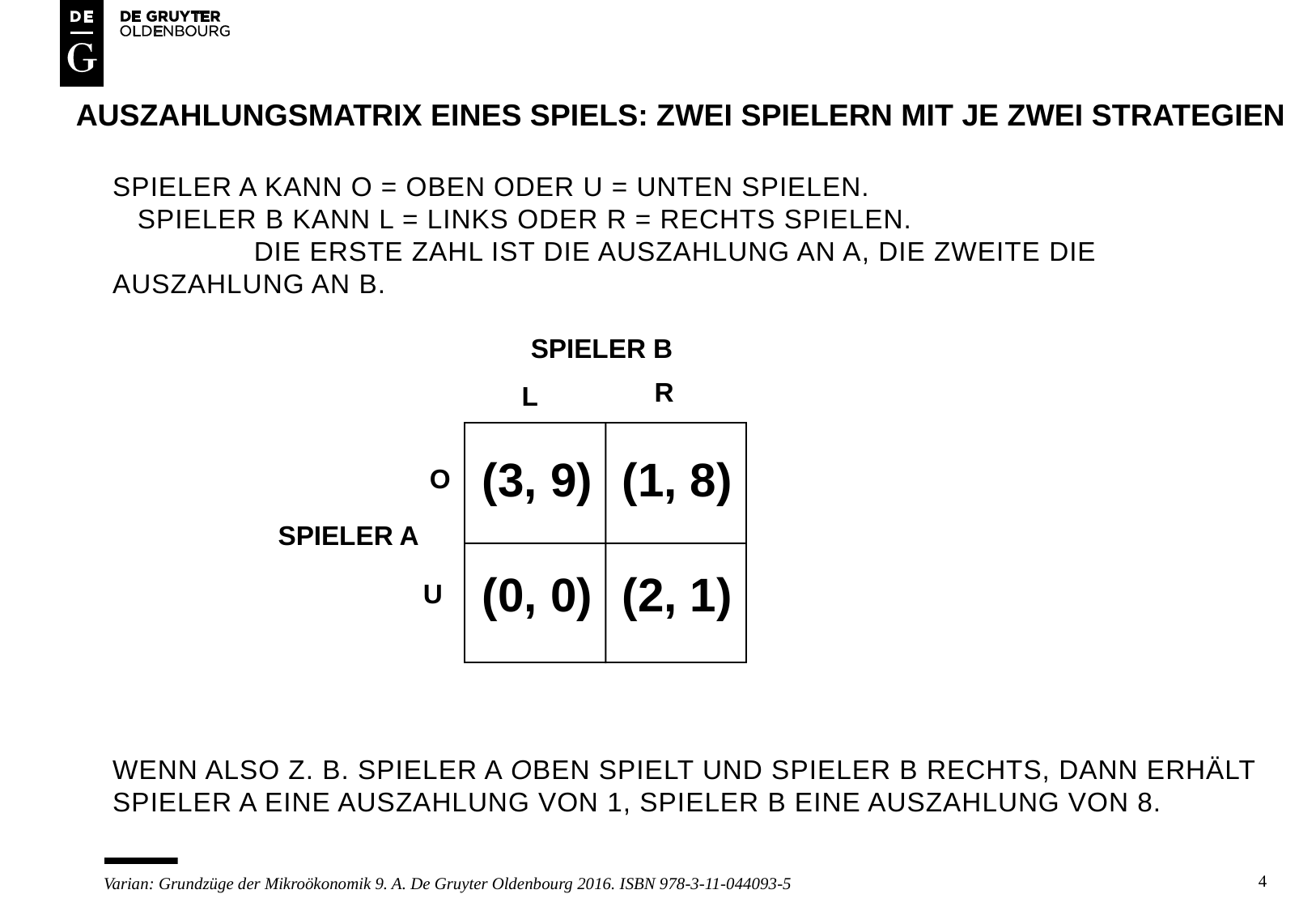

# Auszahlungsmatrix eines spiels: zwei spielern mit je zwei strategien
Spieler a kann O = oben oder U = unten spielen.                                                   Spieler B kann L = links oder R = Rechts spielen.                                                            Die erste zahl ist die auszahlung an a, die zweite die auszahlung an b.

Wenn also z. B. Spieler a OBEN spielt und spieler B RECHTS, dann erhält Spieler a eine Auszahlung von 1, spieler B eine Auszahlung von 8.

SPIELER B
R
L

(3, 9)
(1, 8)
O
(0, 0)
(2, 1)
U

SPIELER A
4
Varian: Grundzüge der Mikroökonomik 9. A. De Gruyter Oldenbourg 2016. ISBN 978-3-11-044093-5